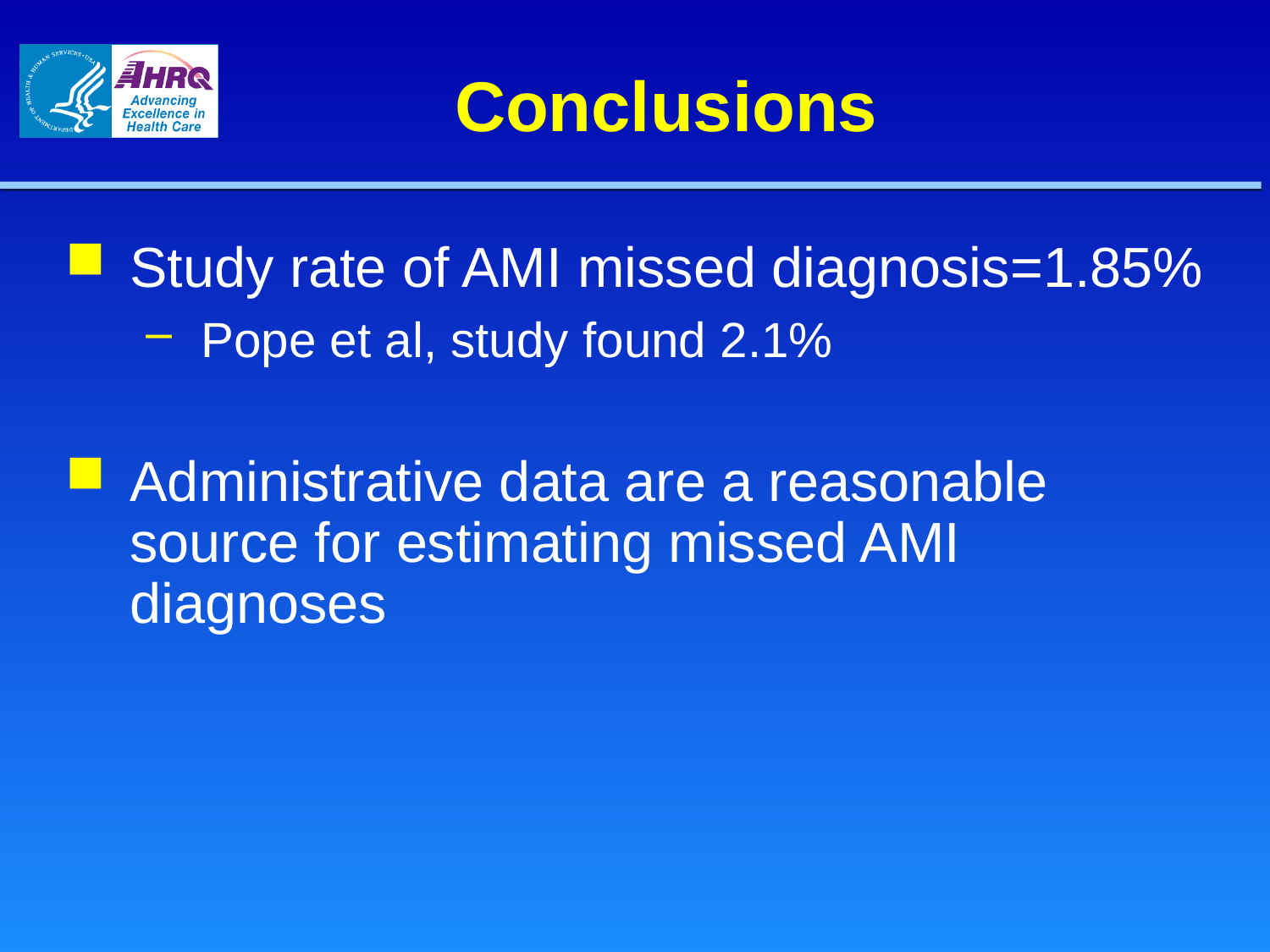

# Conclusions
Study rate of AMI missed diagnosis=1.85%
Pope et al, study found 2.1%

Administrative data are a reasonable source for estimating missed AMI diagnoses